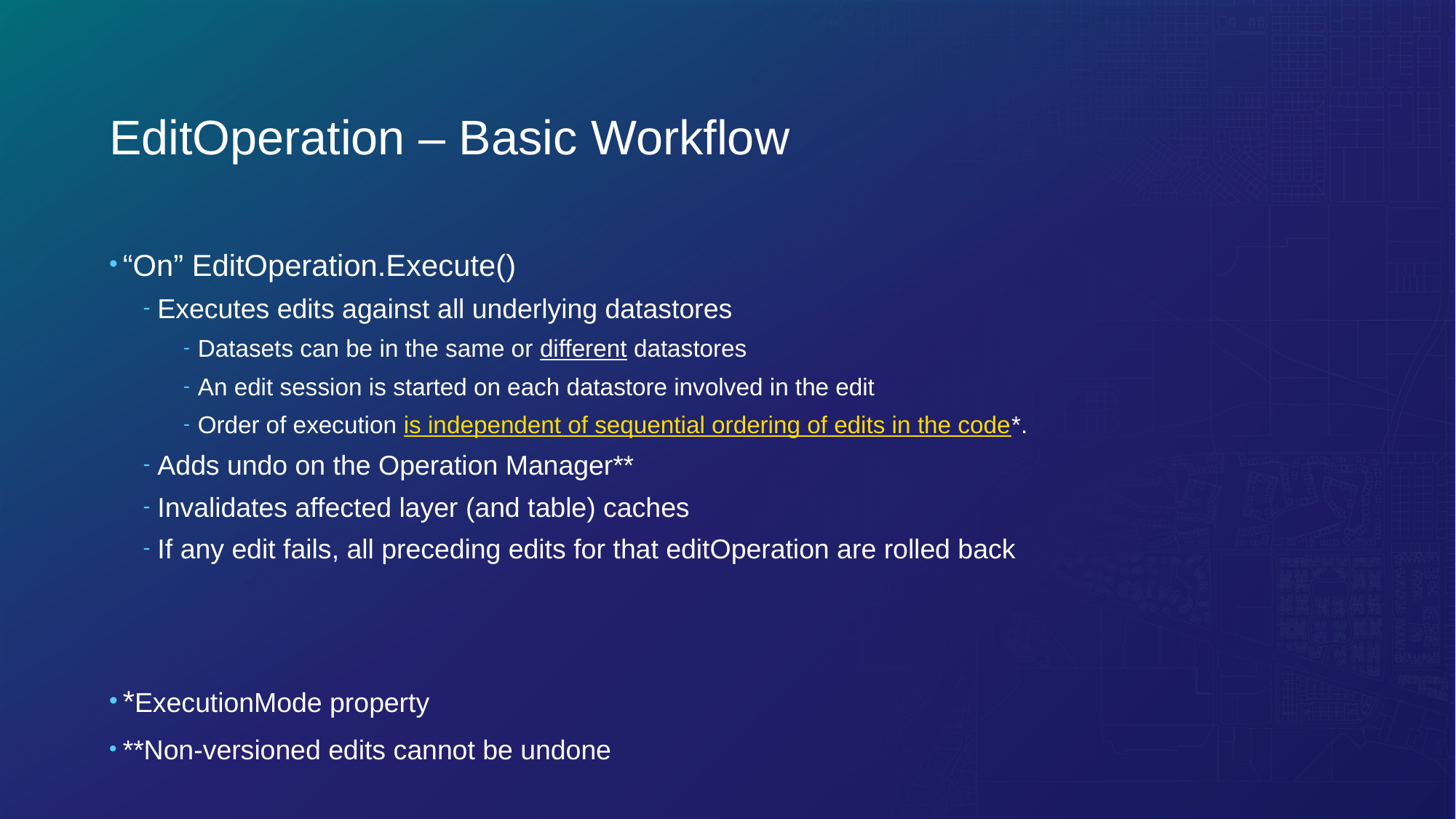

# EditOperation – Basic Workflow
“On” EditOperation.Execute()
Executes edits against all underlying datastores
Datasets can be in the same or different datastores
An edit session is started on each datastore involved in the edit
Order of execution is independent of sequential ordering of edits in the code*.
Adds undo on the Operation Manager**
Invalidates affected layer (and table) caches
If any edit fails, all preceding edits for that editOperation are rolled back

*ExecutionMode property
**Non-versioned edits cannot be undone